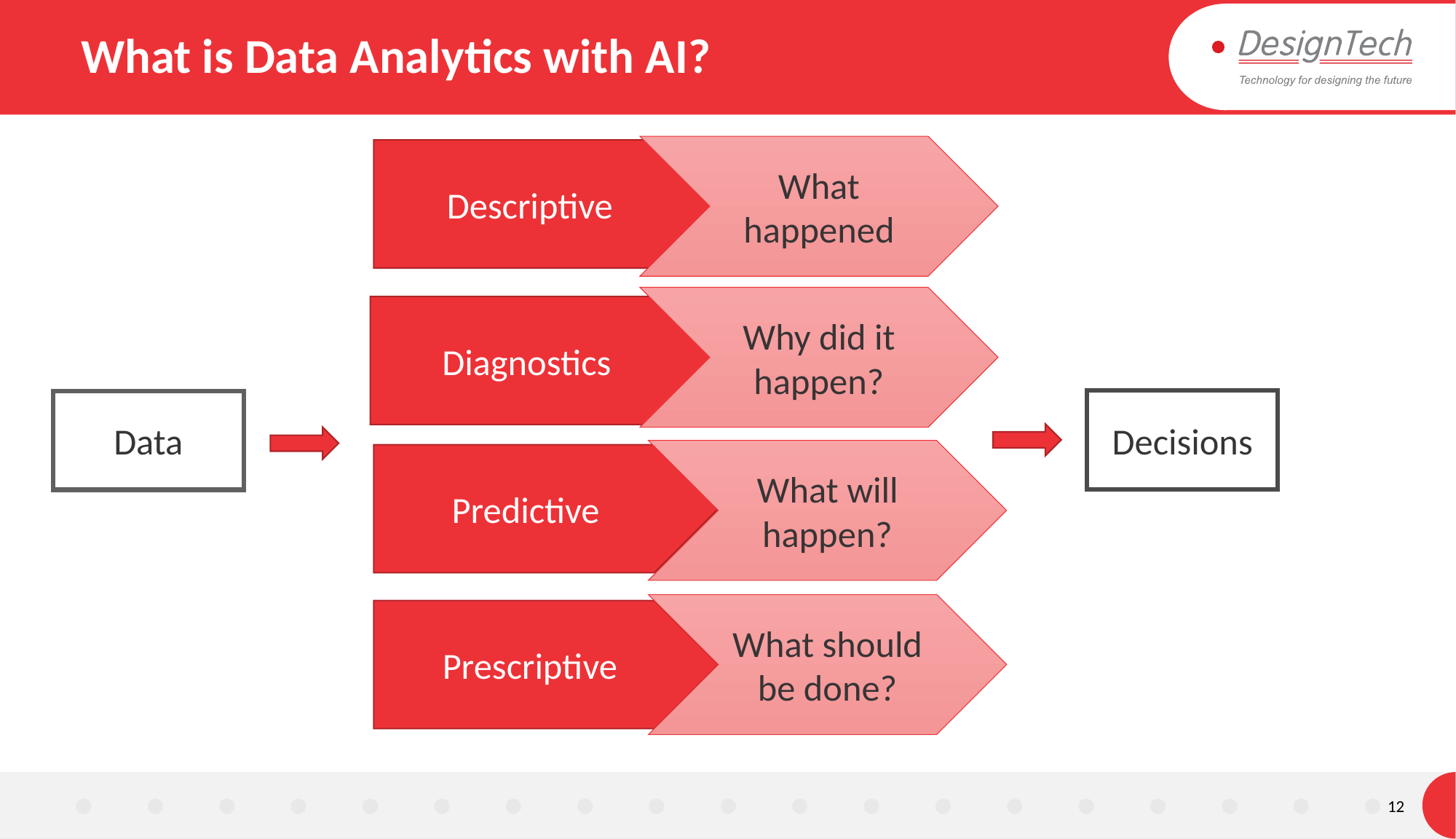

# What is Data Analytics with AI?
What happened
Descriptive
Why did it happen?
Diagnostics
Decisions
Data

What will happen?
Predictive
What should be done?
Prescriptive
12